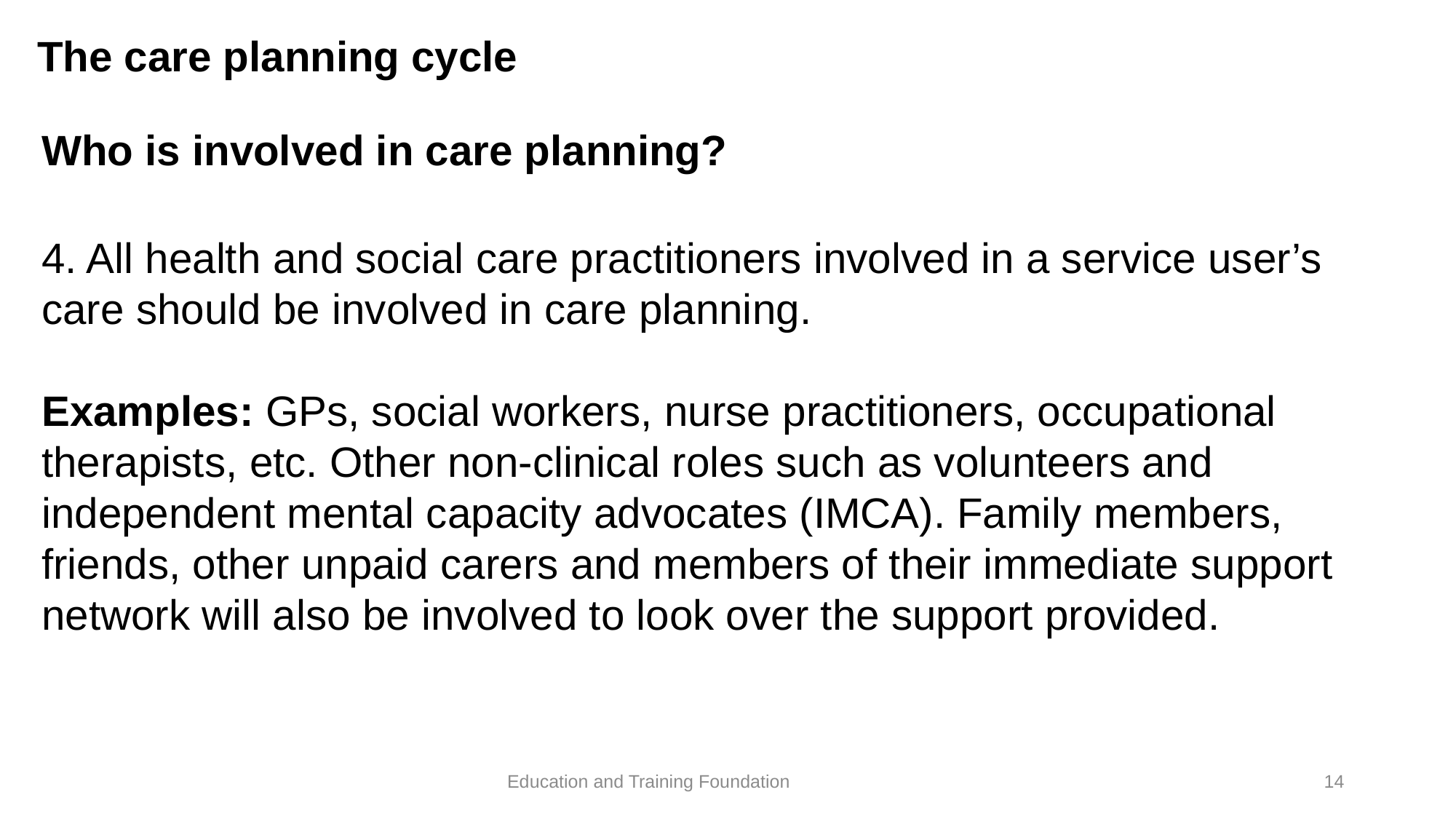

# The care planning cycle
Who is involved in care planning?

4. All health and social care practitioners involved in a service user’s care should be involved in care planning.

Examples: GPs, social workers, nurse practitioners, occupational therapists, etc. Other non-clinical roles such as volunteers and independent mental capacity advocates (IMCA). Family members, friends, other unpaid carers and members of their immediate support network will also be involved to look over the support provided.

14
Education and Training Foundation